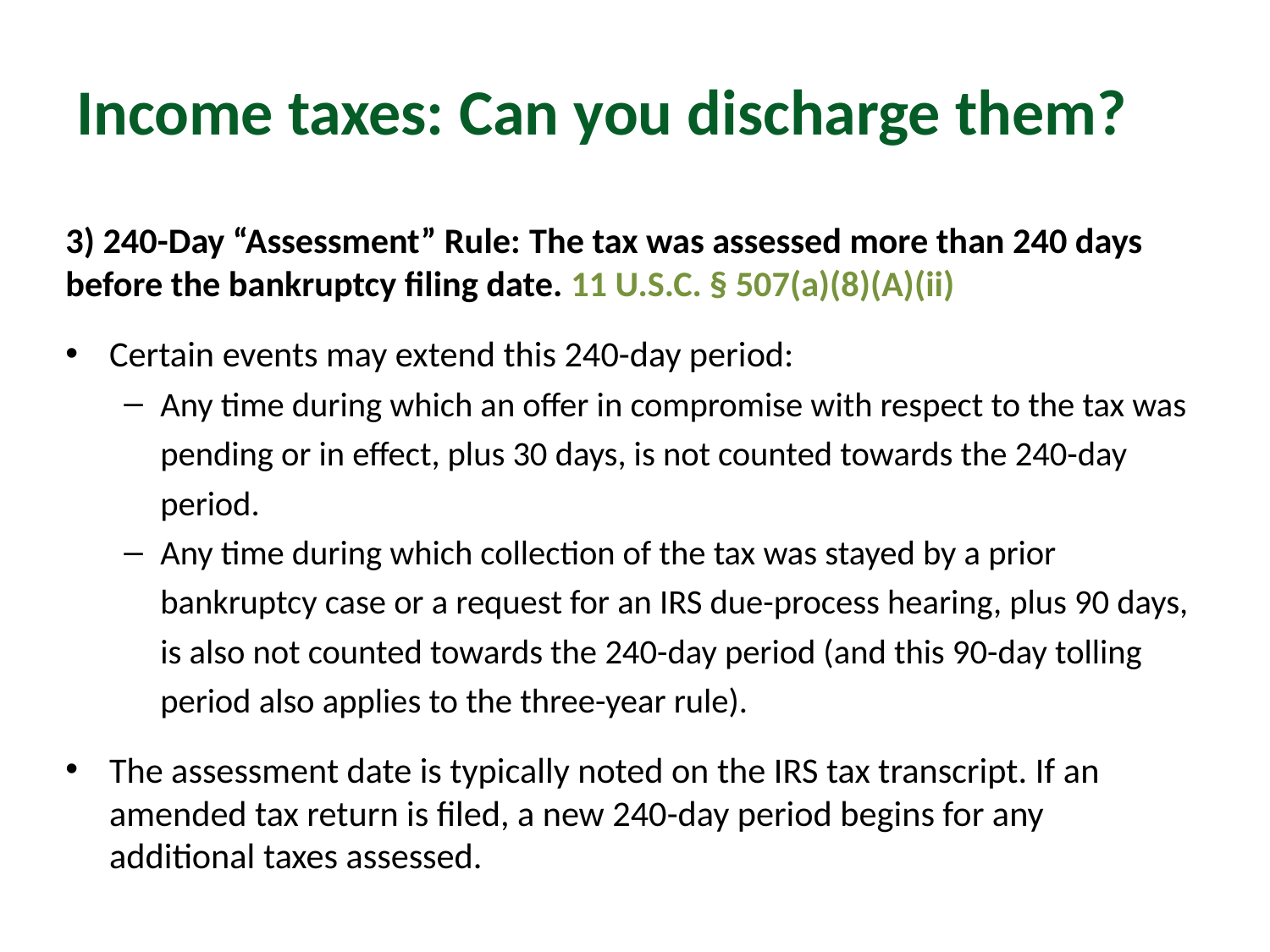

# Income taxes: Can you discharge them?
3) 240-Day “Assessment” Rule: The tax was assessed more than 240 days before the bankruptcy filing date. 11 U.S.C. § 507(a)(8)(A)(ii)
Certain events may extend this 240-day period:
Any time during which an offer in compromise with respect to the tax was pending or in effect, plus 30 days, is not counted towards the 240-day period.
Any time during which collection of the tax was stayed by a prior bankruptcy case or a request for an IRS due-process hearing, plus 90 days, is also not counted towards the 240-day period (and this 90-day tolling period also applies to the three-year rule).
The assessment date is typically noted on the IRS tax transcript. If an amended tax return is filed, a new 240-day period begins for any additional taxes assessed.